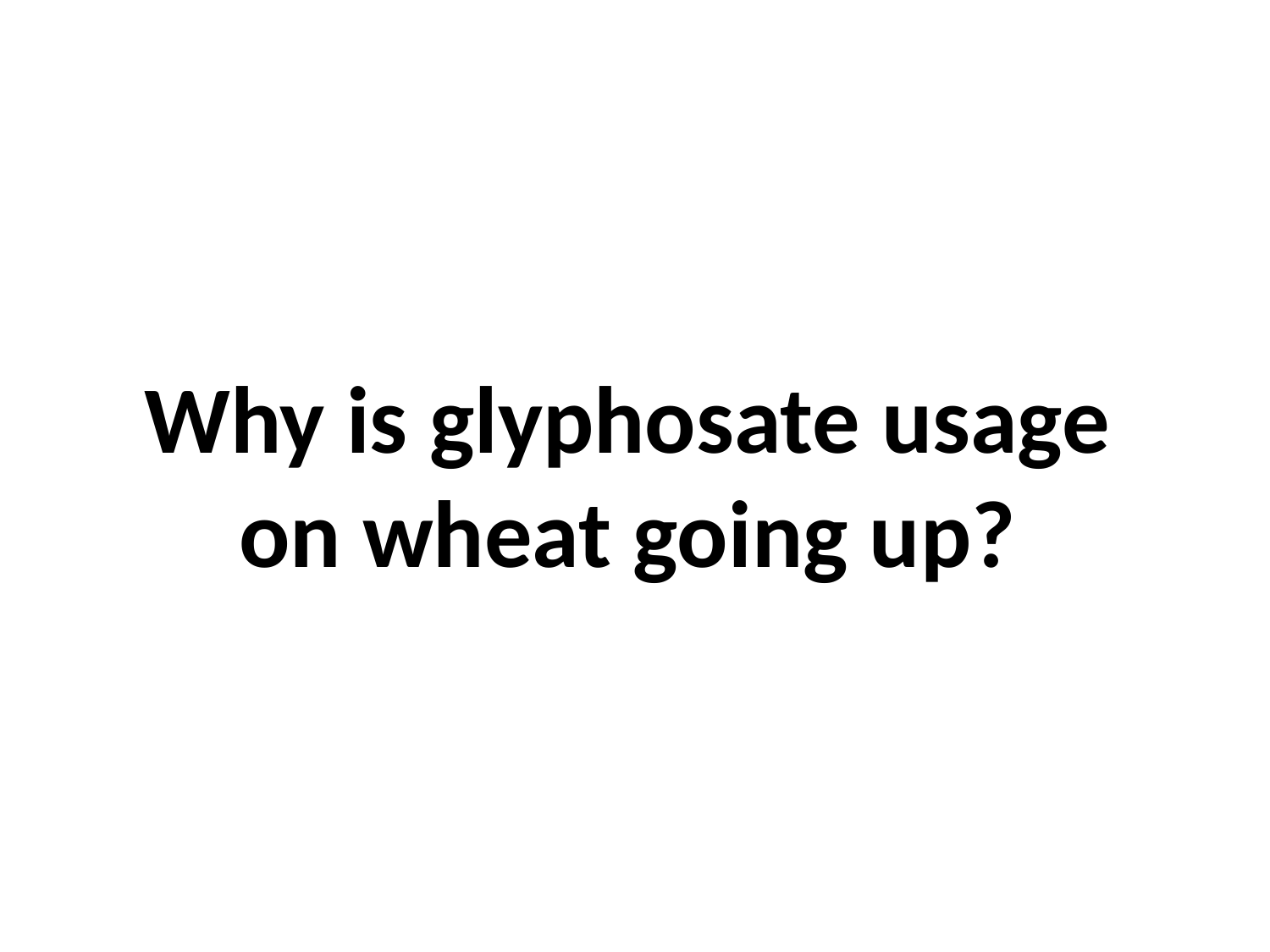

#
Why is glyphosate usage on wheat going up?